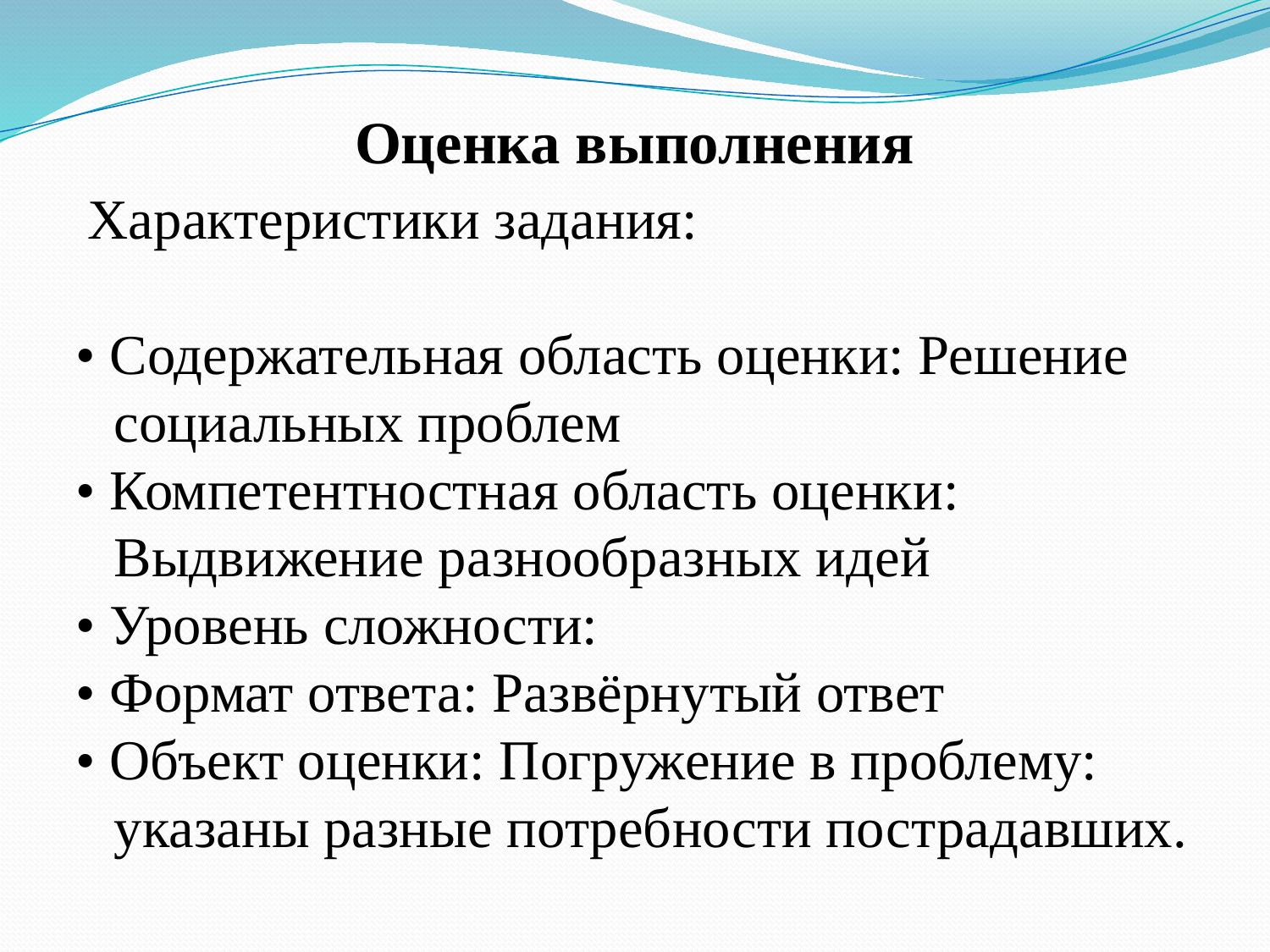

# Оценка выполнения
 Характеристики задания:

• Содержательная область оценки: Решение социальных проблем
• Компетентностная область оценки: Выдвижение разнообразных идей
• Уровень сложности:
• Формат ответа: Развёрнутый ответ
• Объект оценки: Погружение в проблему: указаны разные потребности пострадавших.